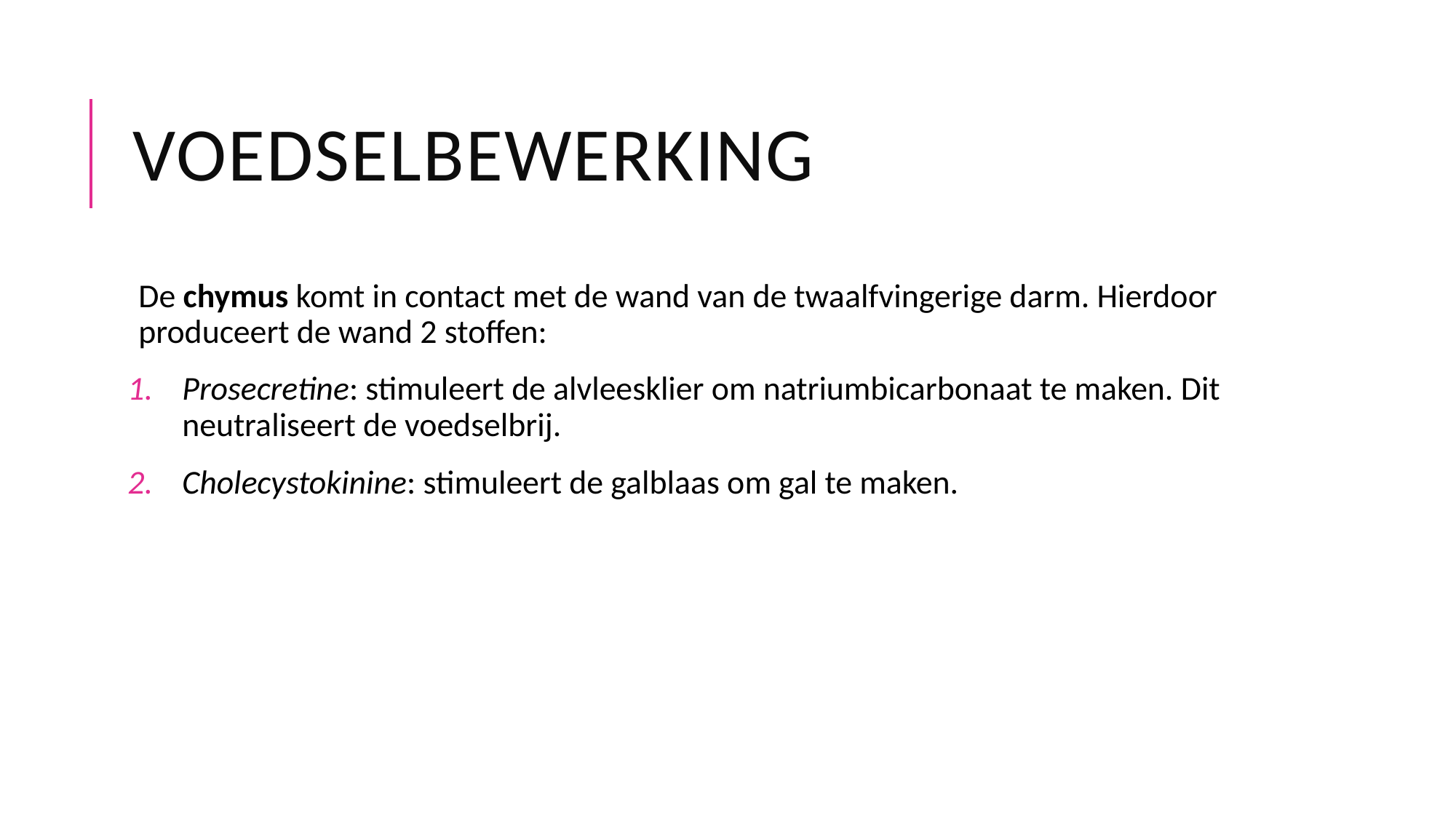

# voedselbewerking
De chymus komt in contact met de wand van de twaalfvingerige darm. Hierdoor produceert de wand 2 stoffen:
Prosecretine: stimuleert de alvleesklier om natriumbicarbonaat te maken. Dit neutraliseert de voedselbrij.
Cholecystokinine: stimuleert de galblaas om gal te maken.